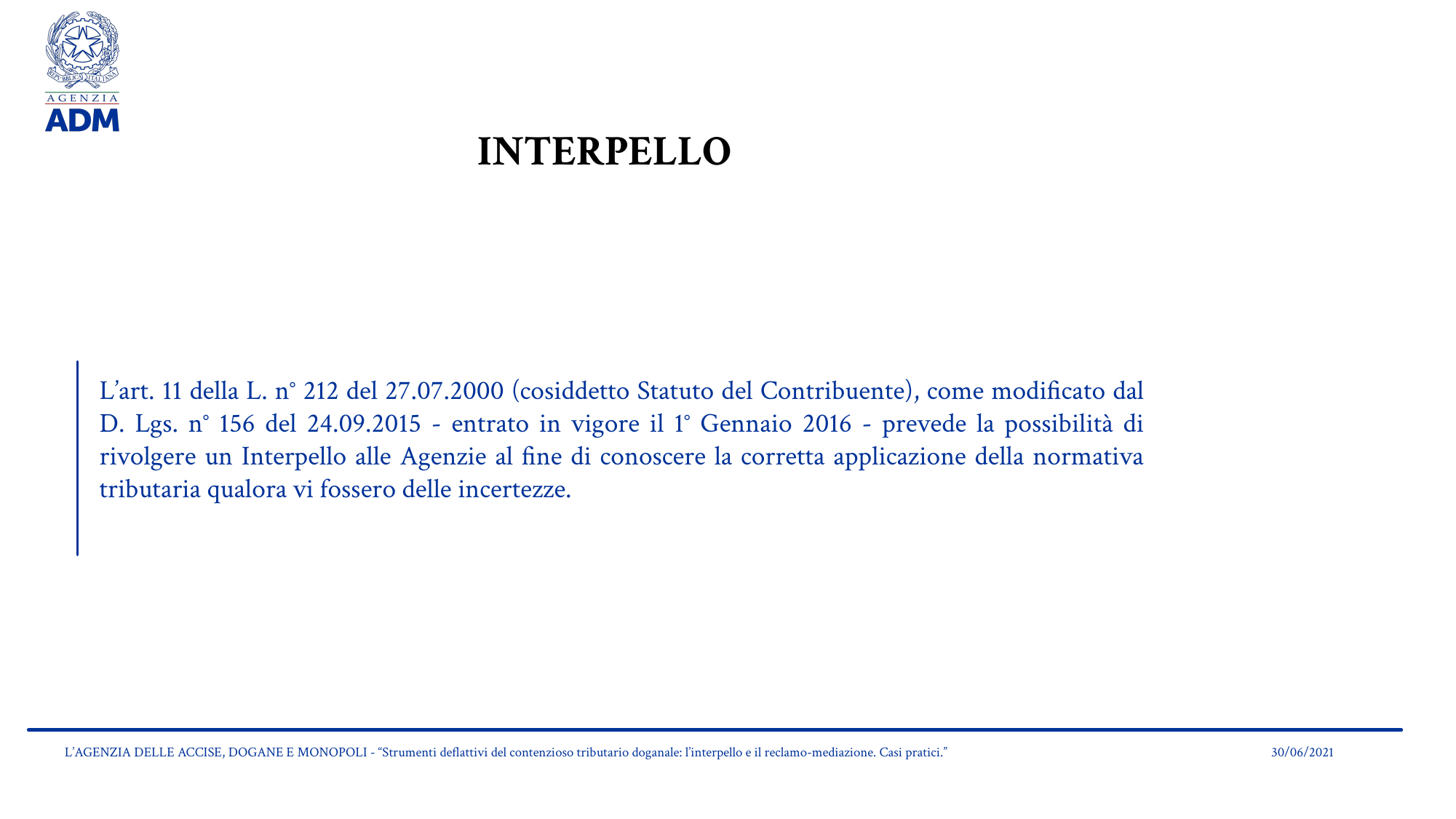

INTERPELLO

L’art. 11 della L. n° 212 del 27.07.2000 (cosiddetto Statuto del Contribuente), come modificato dal D. Lgs. n° 156 del 24.09.2015 - entrato in vigore il 1° Gennaio 2016 - prevede la possibilità di rivolgere un Interpello alle Agenzie al fine di conoscere la corretta applicazione della normativa tributaria qualora vi fossero delle incertezze.

30/06/2021
L’AGENZIA DELLE ACCISE, DOGANE E MONOPOLI - “Strumenti deflattivi del contenzioso tributario doganale: l’interpello e il reclamo-mediazione. Casi pratici.”